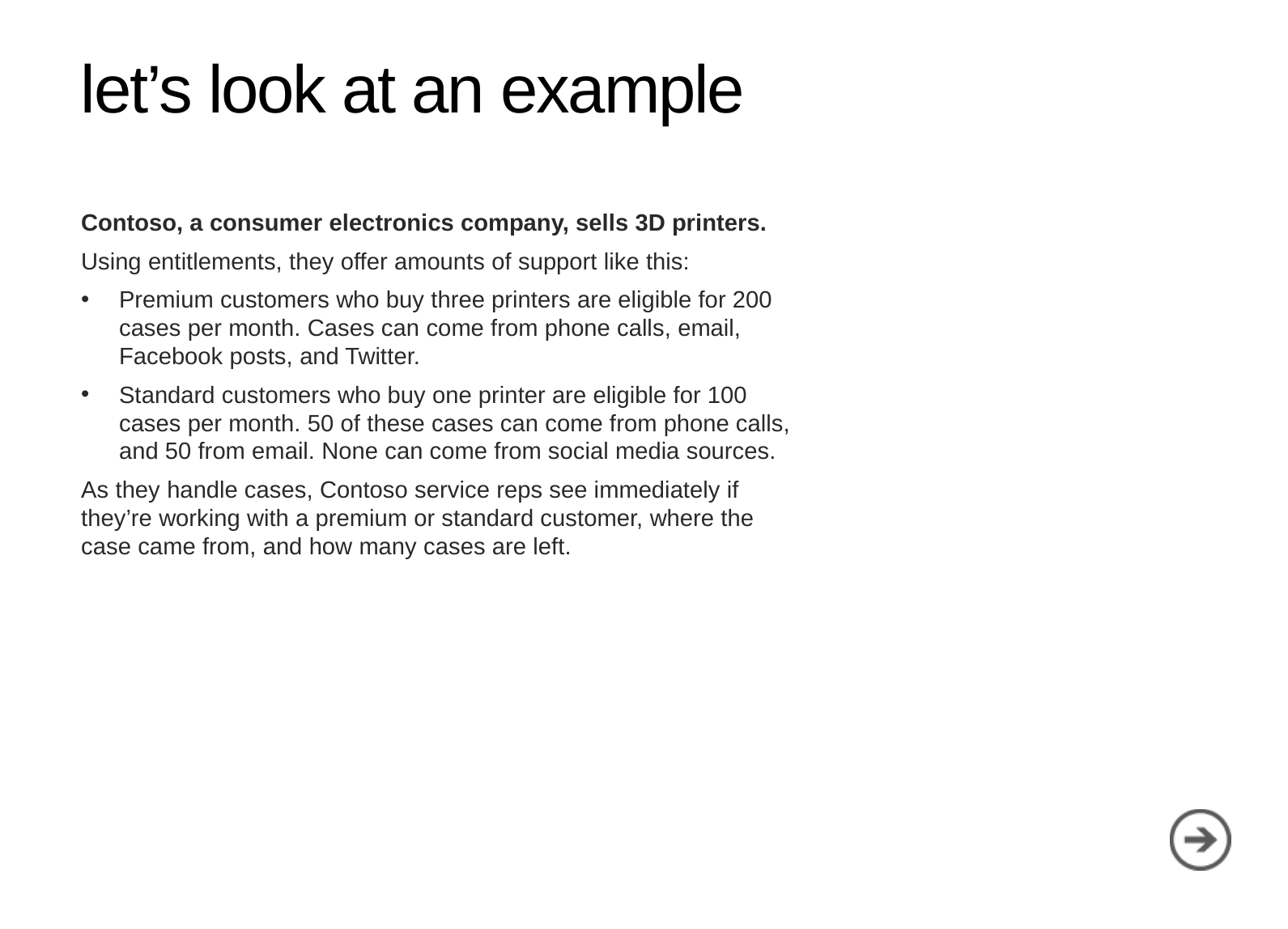

# let’s look at an example
Contoso, a consumer electronics company, sells 3D printers.
Using entitlements, they offer amounts of support like this:
Premium customers who buy three printers are eligible for 200 cases per month. Cases can come from phone calls, email, Facebook posts, and Twitter.
Standard customers who buy one printer are eligible for 100 cases per month. 50 of these cases can come from phone calls, and 50 from email. None can come from social media sources.
As they handle cases, Contoso service reps see immediately if they’re working with a premium or standard customer, where the case came from, and how many cases are left.